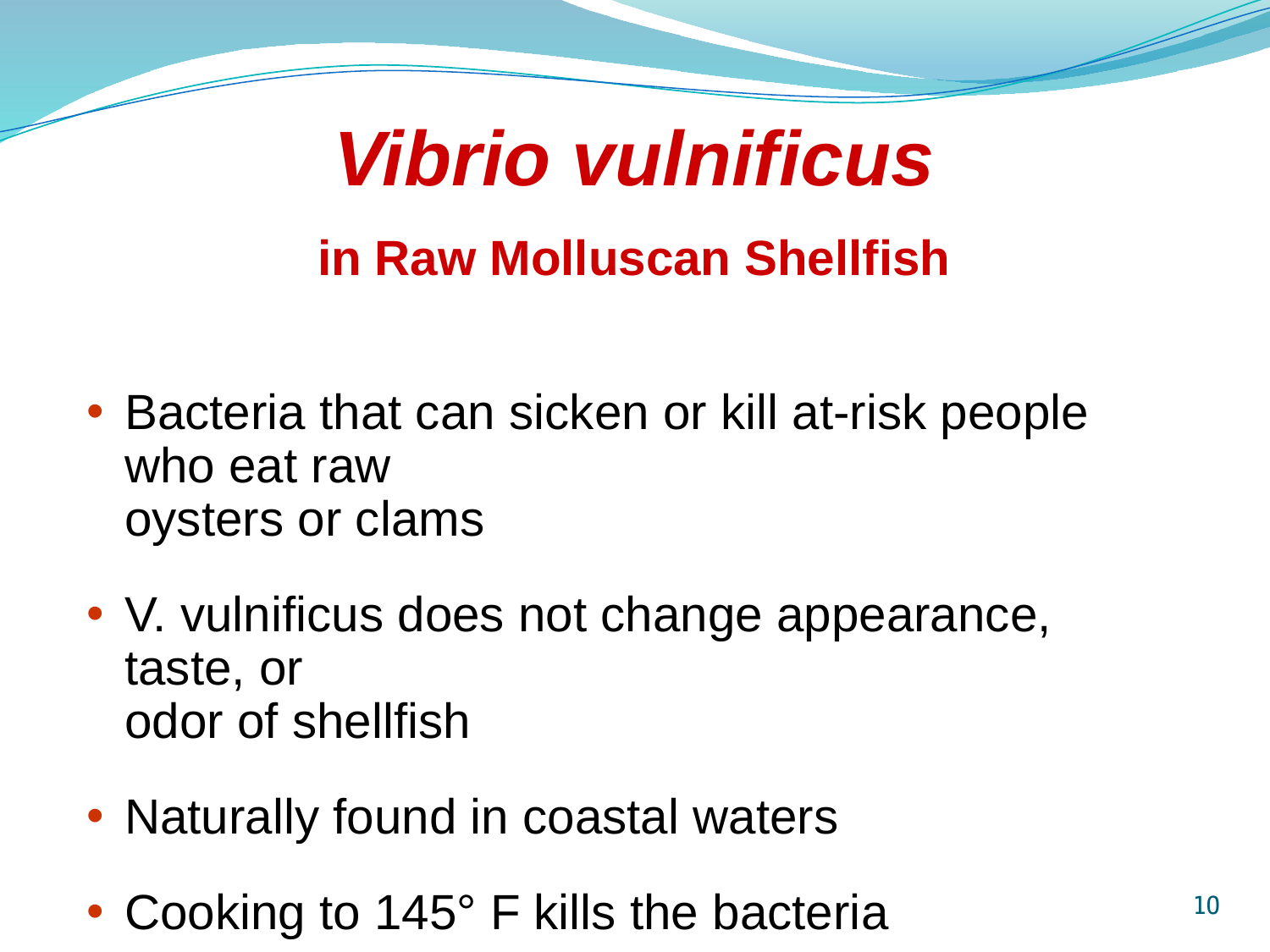

# Vibrio vulnificus in Raw Molluscan Shellfish
Bacteria that can sicken or kill at-risk people who eat raw
oysters or clams
V. vulnificus does not change appearance, taste, or
odor of shellfish
Naturally found in coastal waters
Cooking to 145° F kills the bacteria

10